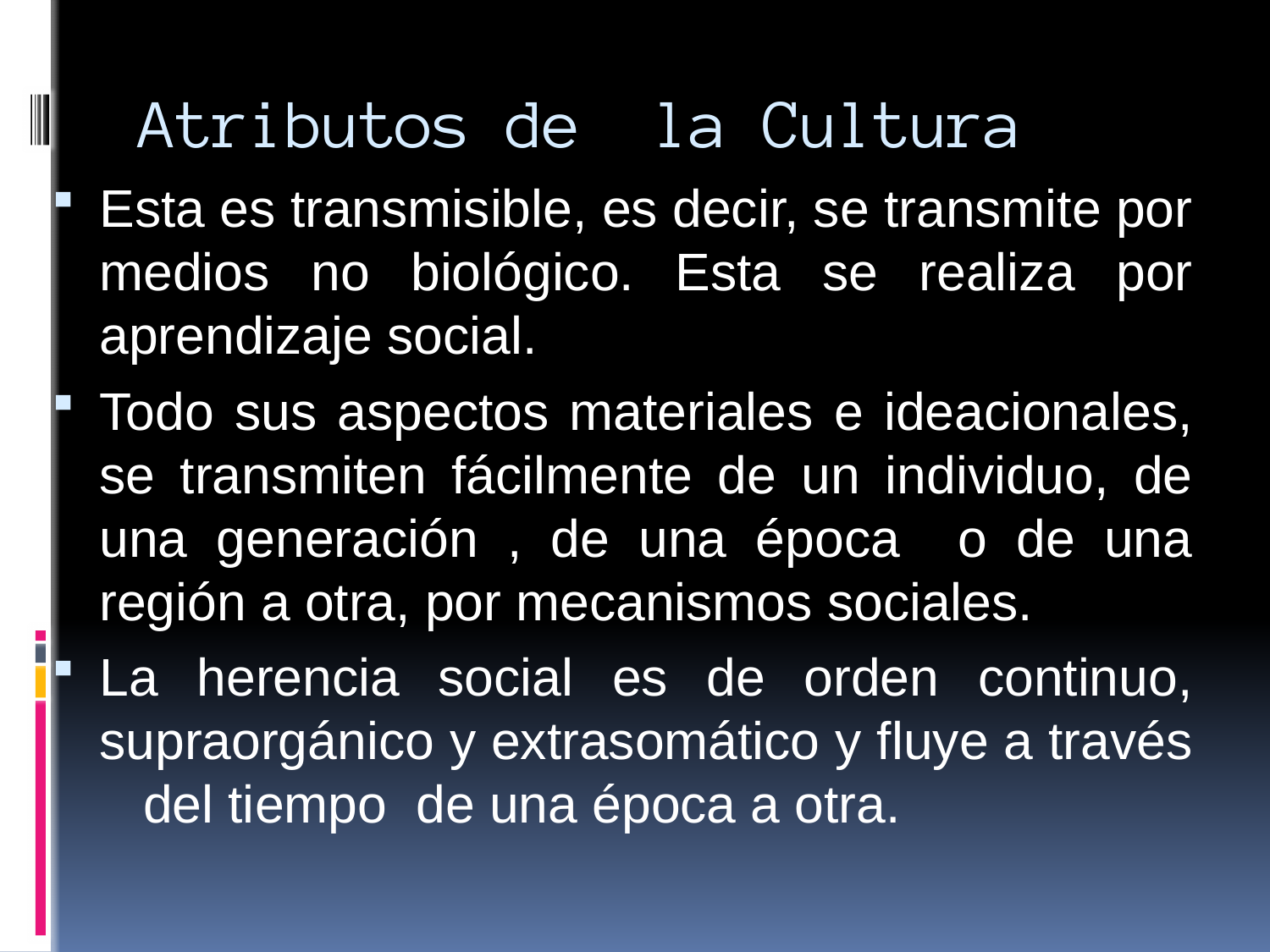

# Atributos de  la Cultura
Esta es transmisible, es decir, se transmite por medios no biológico. Esta se realiza por aprendizaje social.
Todo sus aspectos materiales e ideacionales, se transmiten fácilmente de un individuo, de una generación , de una época  o de una región a otra, por mecanismos sociales.
La herencia social es de orden continuo, supraorgánico y extrasomático y fluye a través    del tiempo  de una época a otra.